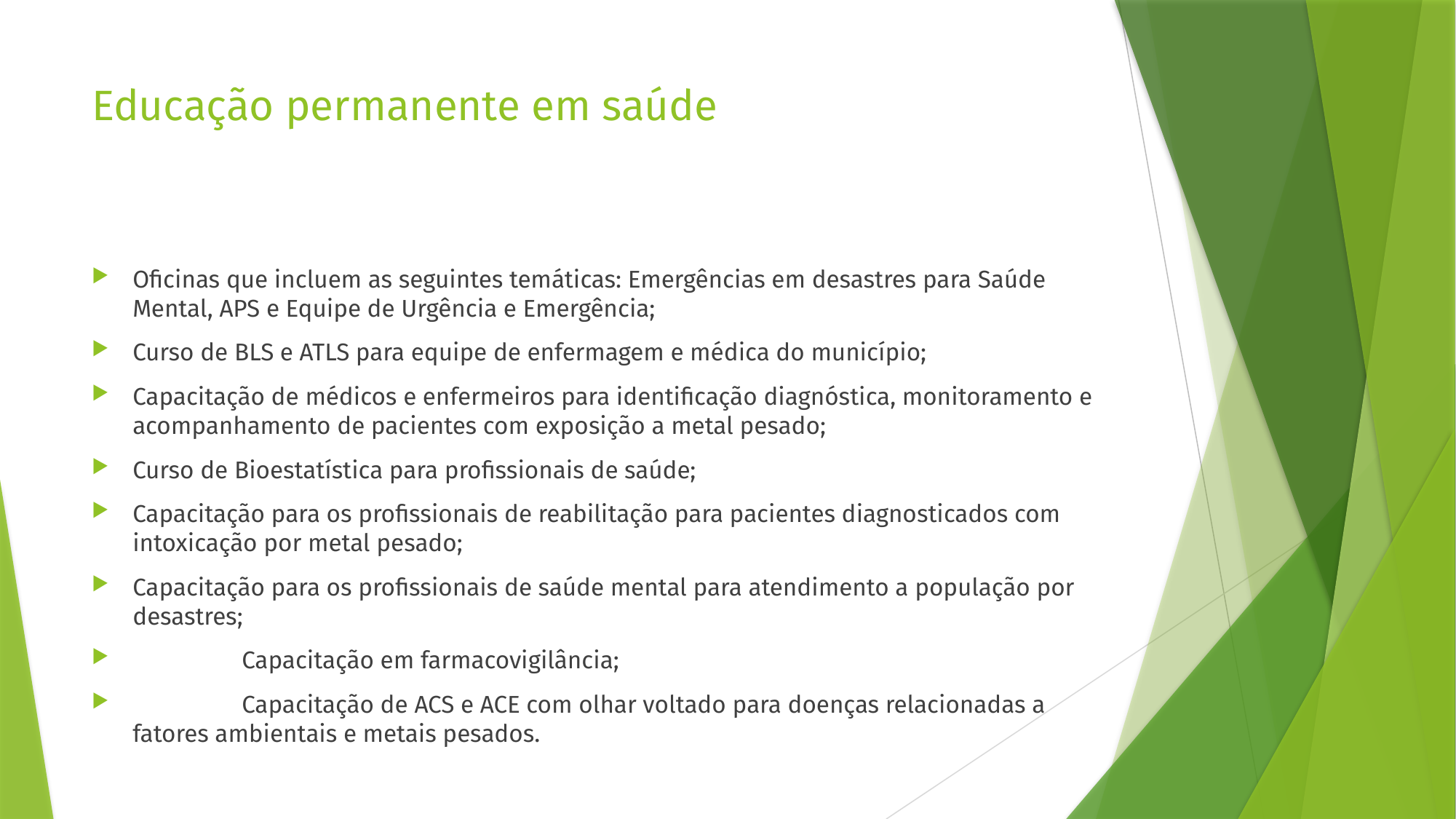

# Educação permanente em saúde
Oficinas que incluem as seguintes temáticas: Emergências em desastres para Saúde Mental, APS e Equipe de Urgência e Emergência;
Curso de BLS e ATLS para equipe de enfermagem e médica do município;
Capacitação de médicos e enfermeiros para identificação diagnóstica, monitoramento e acompanhamento de pacientes com exposição a metal pesado;
Curso de Bioestatística para profissionais de saúde;
Capacitação para os profissionais de reabilitação para pacientes diagnosticados com intoxicação por metal pesado;
Capacitação para os profissionais de saúde mental para atendimento a população por desastres;
	Capacitação em farmacovigilância;
	Capacitação de ACS e ACE com olhar voltado para doenças relacionadas a fatores ambientais e metais pesados.